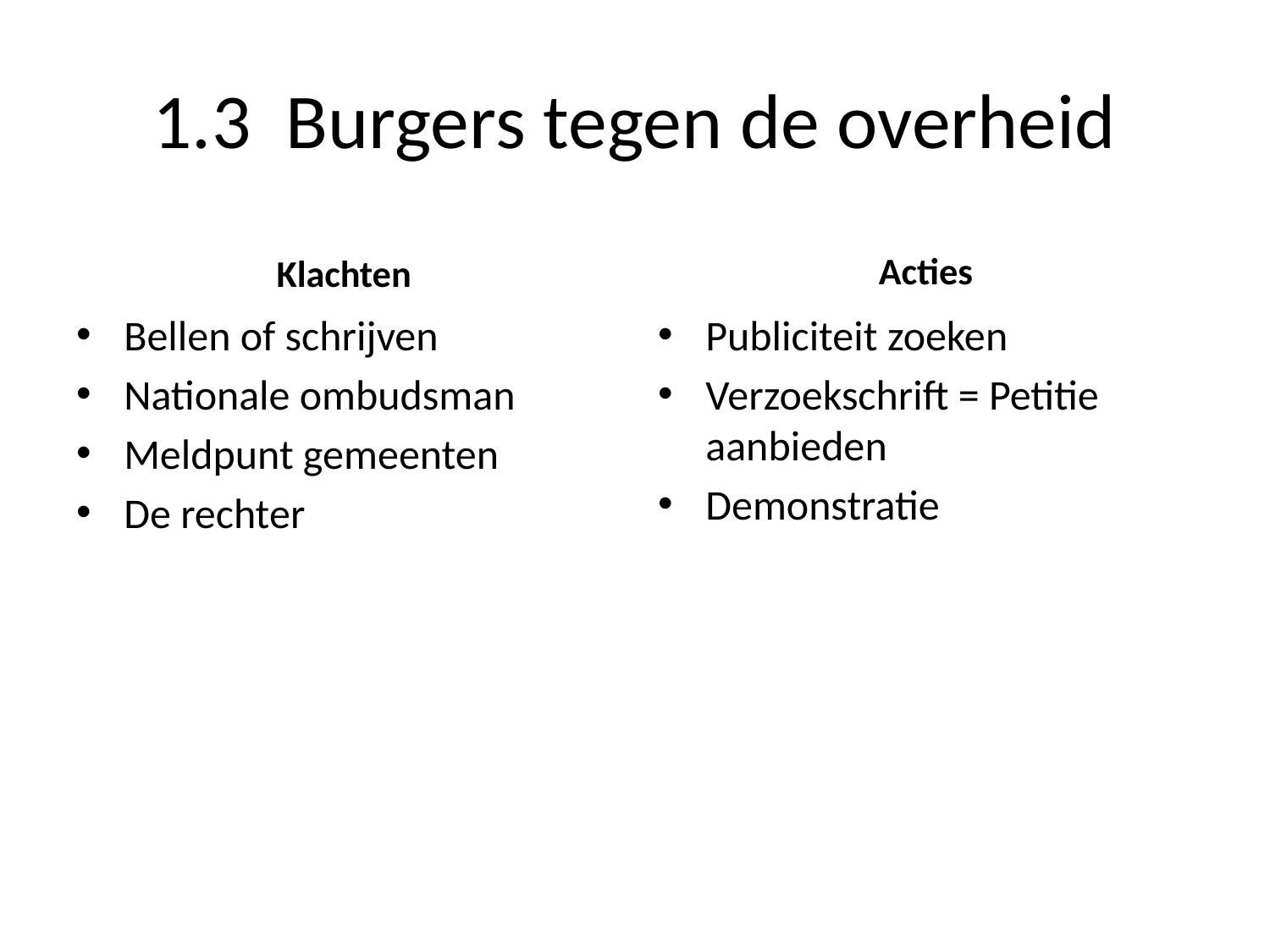

# 1.3  Burgers tegen de overheid

Acties

Klachten

Bellen of schrijven
Nationale ombudsman
Meldpunt gemeenten
De rechter

Publiciteit zoeken
Verzoekschrift = Petitie aanbieden
Demonstratie